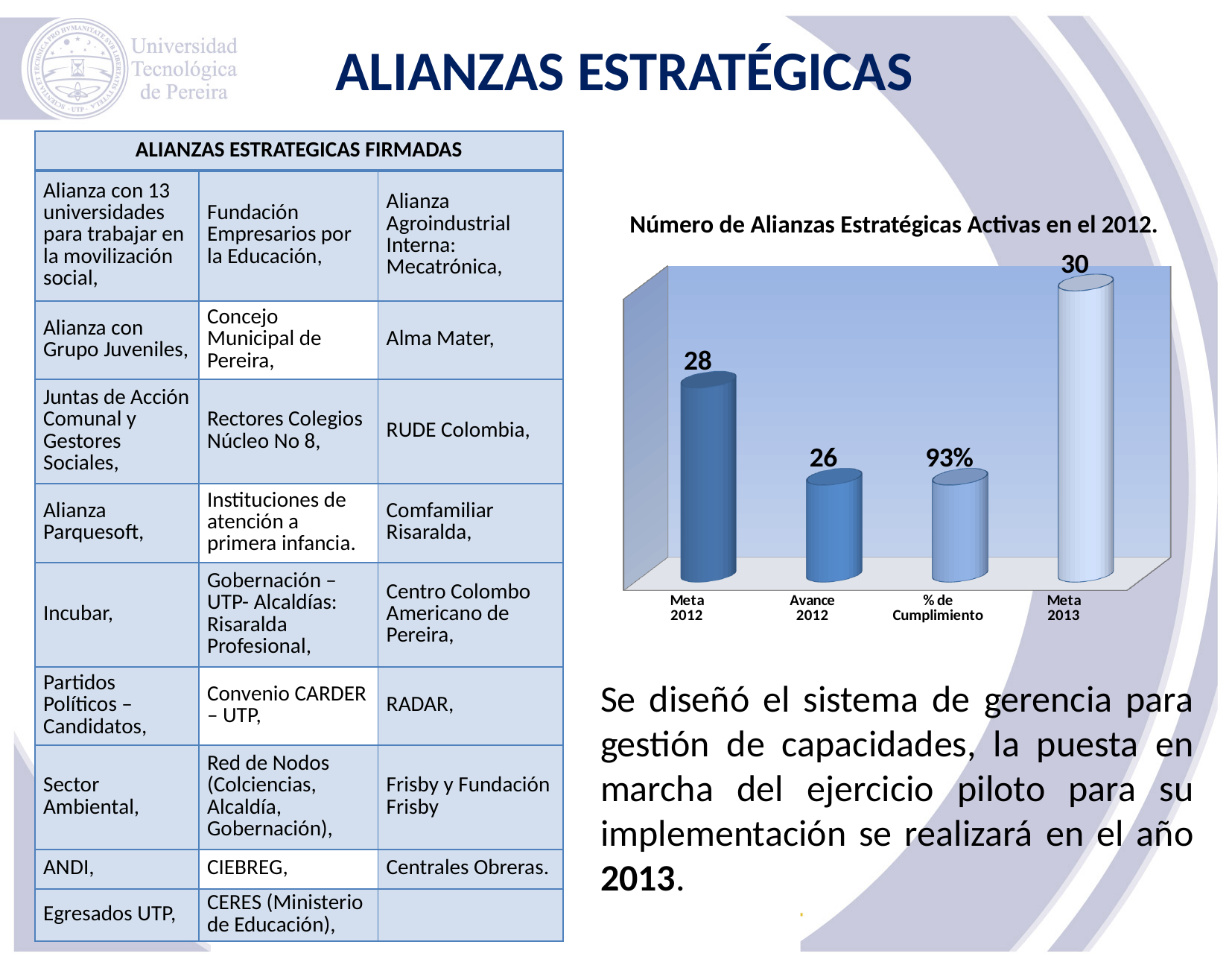

ALIANZAS ESTRATÉGICAS
| ALIANZAS ESTRATEGICAS FIRMADAS |  |  |
| --- | --- | --- |
| Alianza con 13 universidades para trabajar en la movilización social, | Fundación Empresarios por la Educación, | Alianza Agroindustrial Interna: Mecatrónica, |
| Alianza con Grupo Juveniles, | Concejo Municipal de Pereira, | Alma Mater, |
| Juntas de Acción Comunal y Gestores Sociales, | Rectores Colegios Núcleo No 8, | RUDE Colombia, |
| Alianza Parquesoft, | Instituciones de atención a primera infancia. | Comfamiliar Risaralda, |
| Incubar, | Gobernación – UTP- Alcaldías: Risaralda Profesional, | Centro Colombo Americano de Pereira, |
| Partidos Políticos – Candidatos, | Convenio CARDER – UTP, | RADAR, |
| Sector Ambiental, | Red de Nodos (Colciencias, Alcaldía, Gobernación), | Frisby y Fundación Frisby |
| ANDI, | CIEBREG, | Centrales Obreras. |
| Egresados UTP, | CERES (Ministerio de Educación), |  |
Número de Alianzas Estratégicas Activas en el 2012.

[unsupported chart]

Se diseñó el sistema de gerencia para gestión de capacidades, la puesta en marcha del ejercicio piloto para su implementación se realizará en el año 2013.